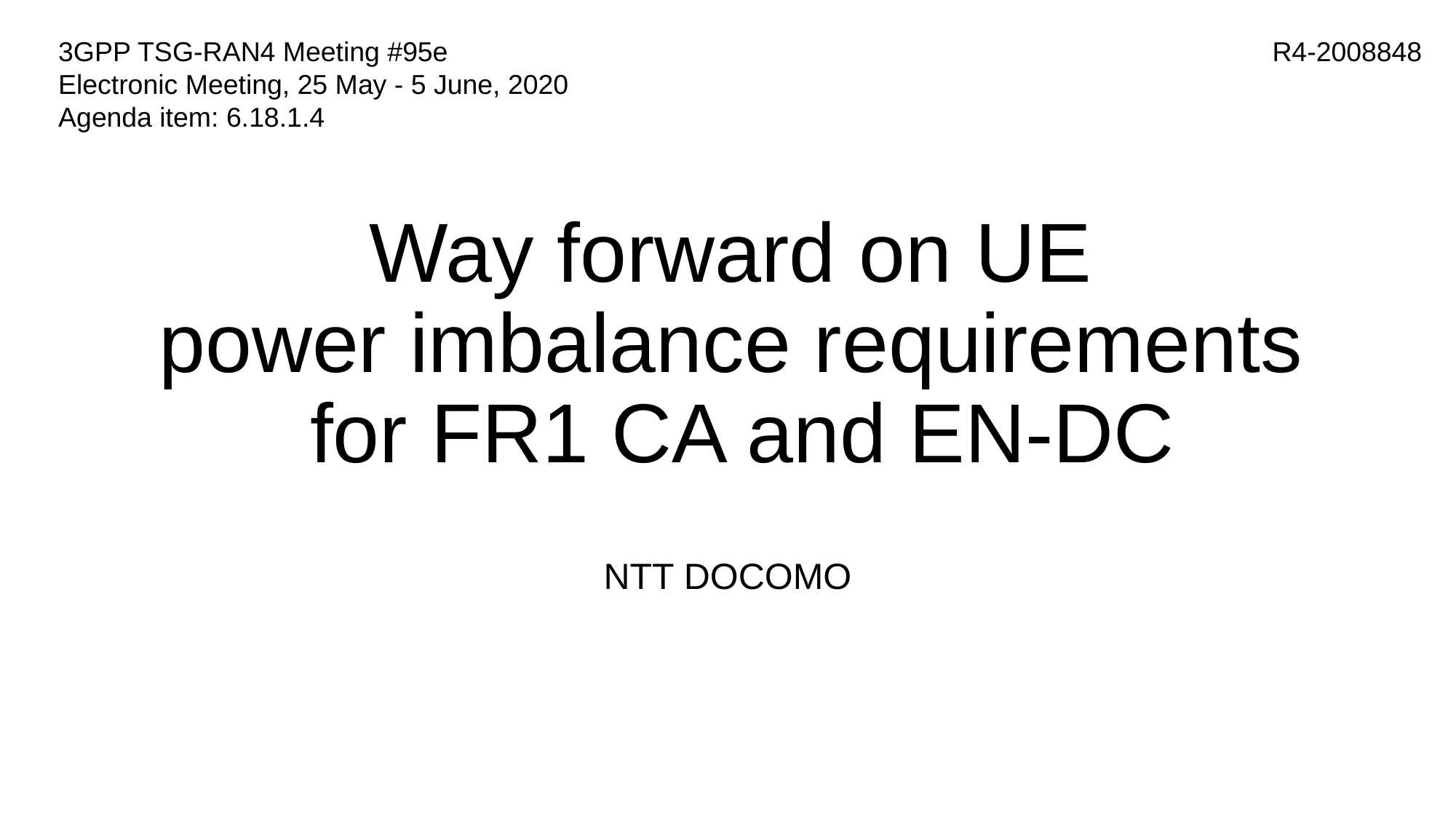

3GPP TSG-RAN4 Meeting #95e
Electronic Meeting, 25 May - 5 June, 2020
Agenda item: 6.18.1.4
R4-2008848
# Way forward on UE power imbalance requirements for FR1 CA and EN-DC
NTT DOCOMO